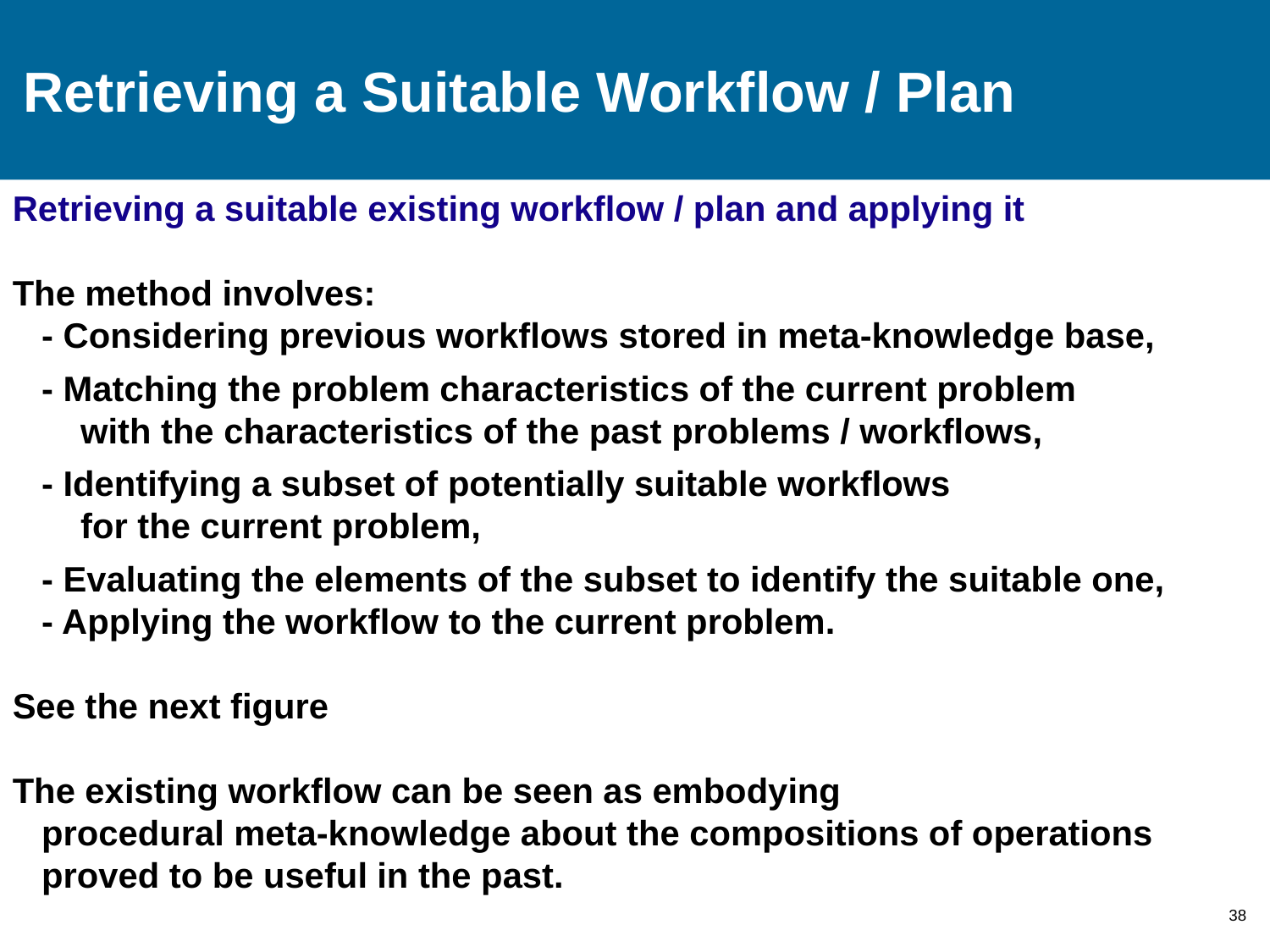

# Retrieving a Suitable Workflow / Plan
Retrieving a suitable existing workflow / plan and applying it

The method involves:
   - Considering previous workflows stored in meta-knowledge base,
   - Matching the problem characteristics of the current problem
       with the characteristics of the past problems / workflows,
   - Identifying a subset of potentially suitable workflows
       for the current problem,
   - Evaluating the elements of the subset to identify the suitable one,
   - Applying the workflow to the current problem.

See the next figure

The existing workflow can be seen as embodying
   procedural meta-knowledge about the compositions of operations
   proved to be useful in the past.
38